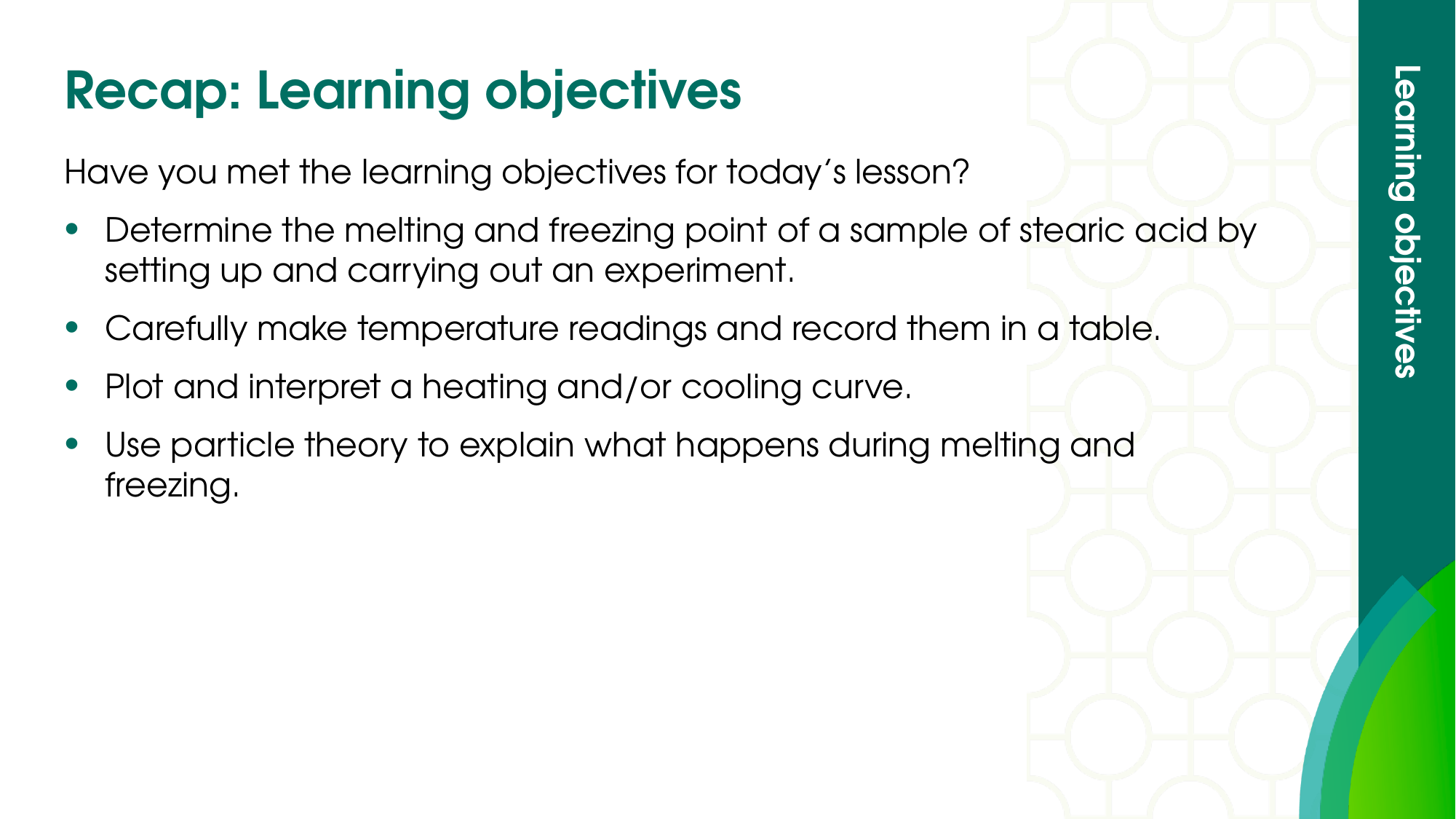

# Recap: Learning objectives
Learning objectives
Have you met the learning objectives for today’s lesson?
Determine the melting and freezing point of a sample of stearic acid by setting up and carrying out an experiment.
Carefully make temperature readings and record them in a table.
Plot and interpret a heating and/or cooling curve.
Use particle theory to explain what happens during melting and freezing.